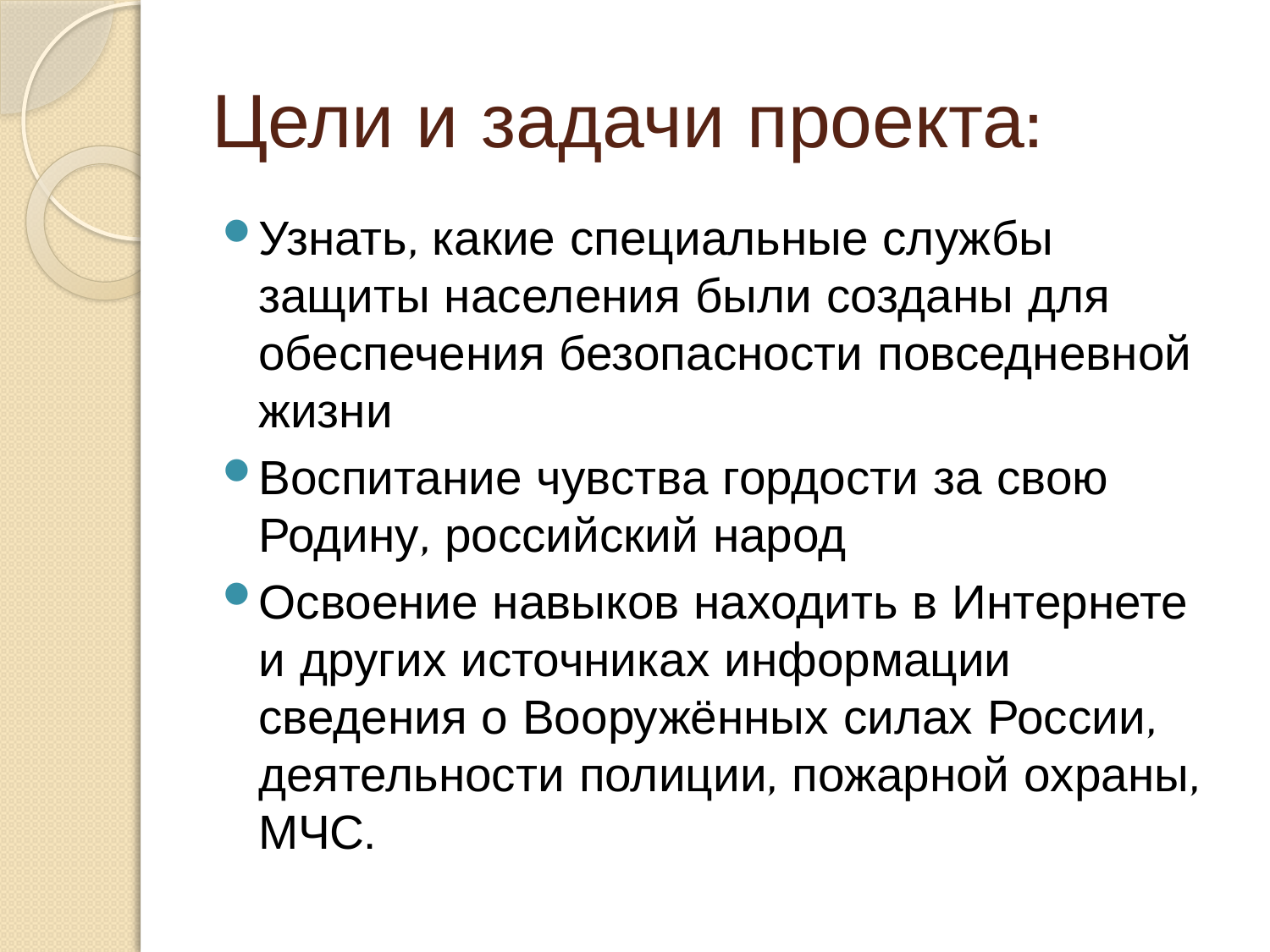

# Цели и задачи проекта:
Узнать, какие специальные службы защиты населения были созданы для обеспечения безопасности повседневной жизни
Воспитание чувства гордости за свою Родину, российский народ
Освоение навыков находить в Интернете и других источниках информации сведения о Вооружённых силах России, деятельности полиции, пожарной охраны, МЧС.